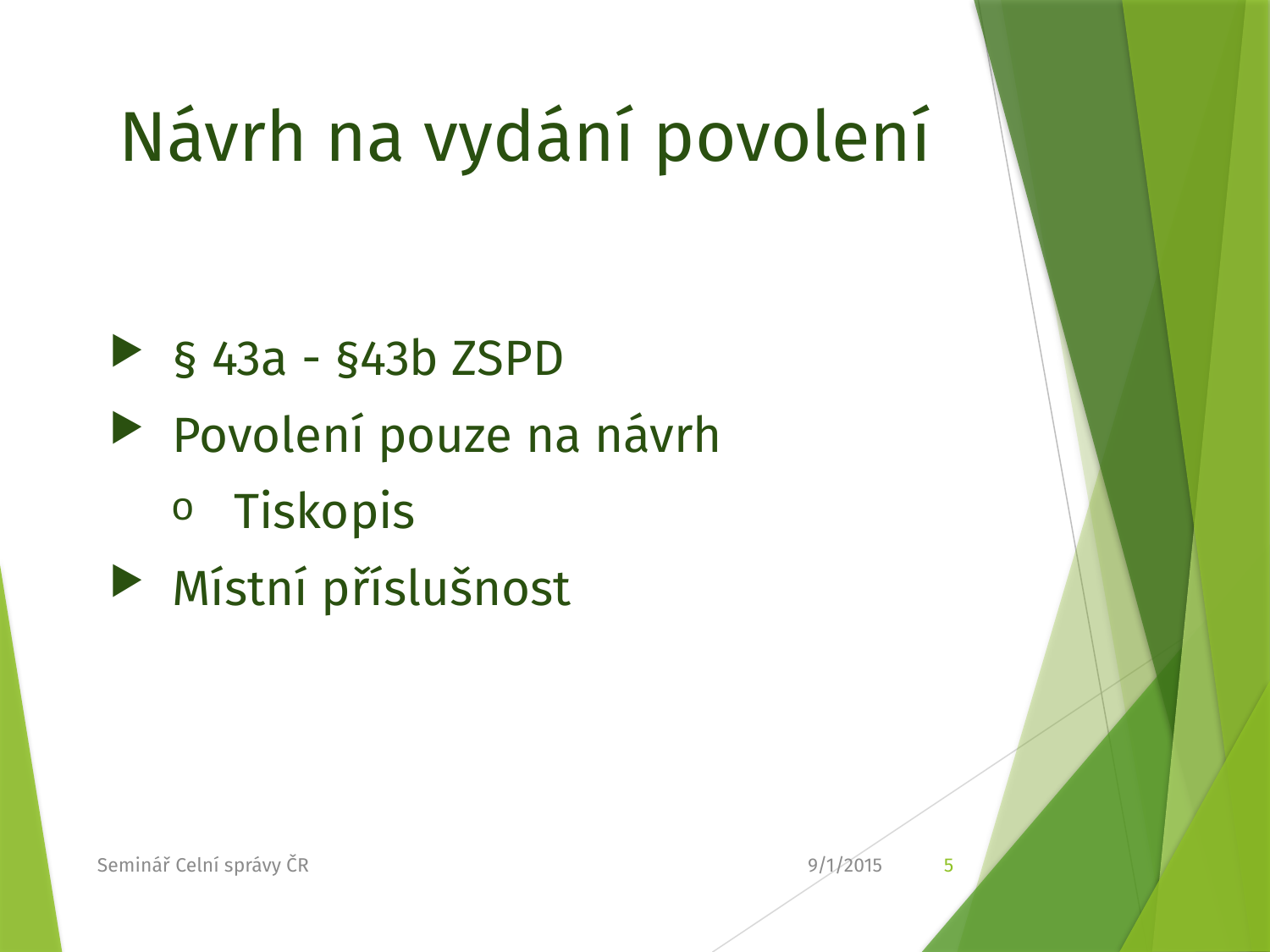

# Návrh na vydání povolení
§ 43a - §43b ZSPD
Povolení pouze na návrh
Tiskopis
Místní příslušnost
Seminář Celní správy ČR
9/1/2015
5